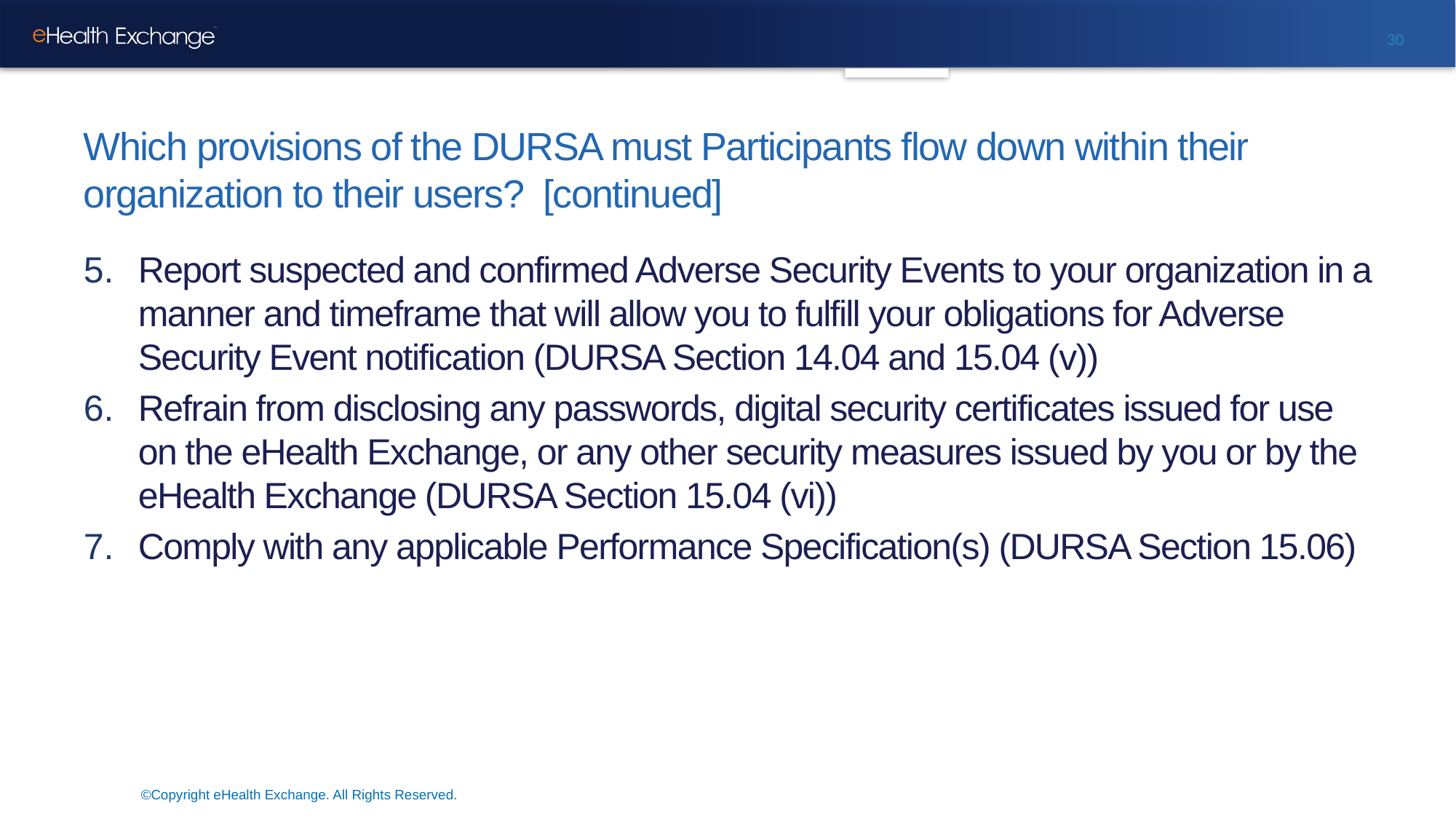

30
# Which provisions of the DURSA must Participants flow down within their organization to their users?  [continued]
Report suspected and confirmed Adverse Security Events to your organization in a manner and timeframe that will allow you to fulfill your obligations for Adverse Security Event notification (DURSA Section 14.04 and 15.04 (v))
Refrain from disclosing any passwords, digital security certificates issued for use on the eHealth Exchange, or any other security measures issued by you or by the eHealth Exchange (DURSA Section 15.04 (vi))
Comply with any applicable Performance Specification(s) (DURSA Section 15.06)

©Copyright eHealth Exchange. All Rights Reserved.